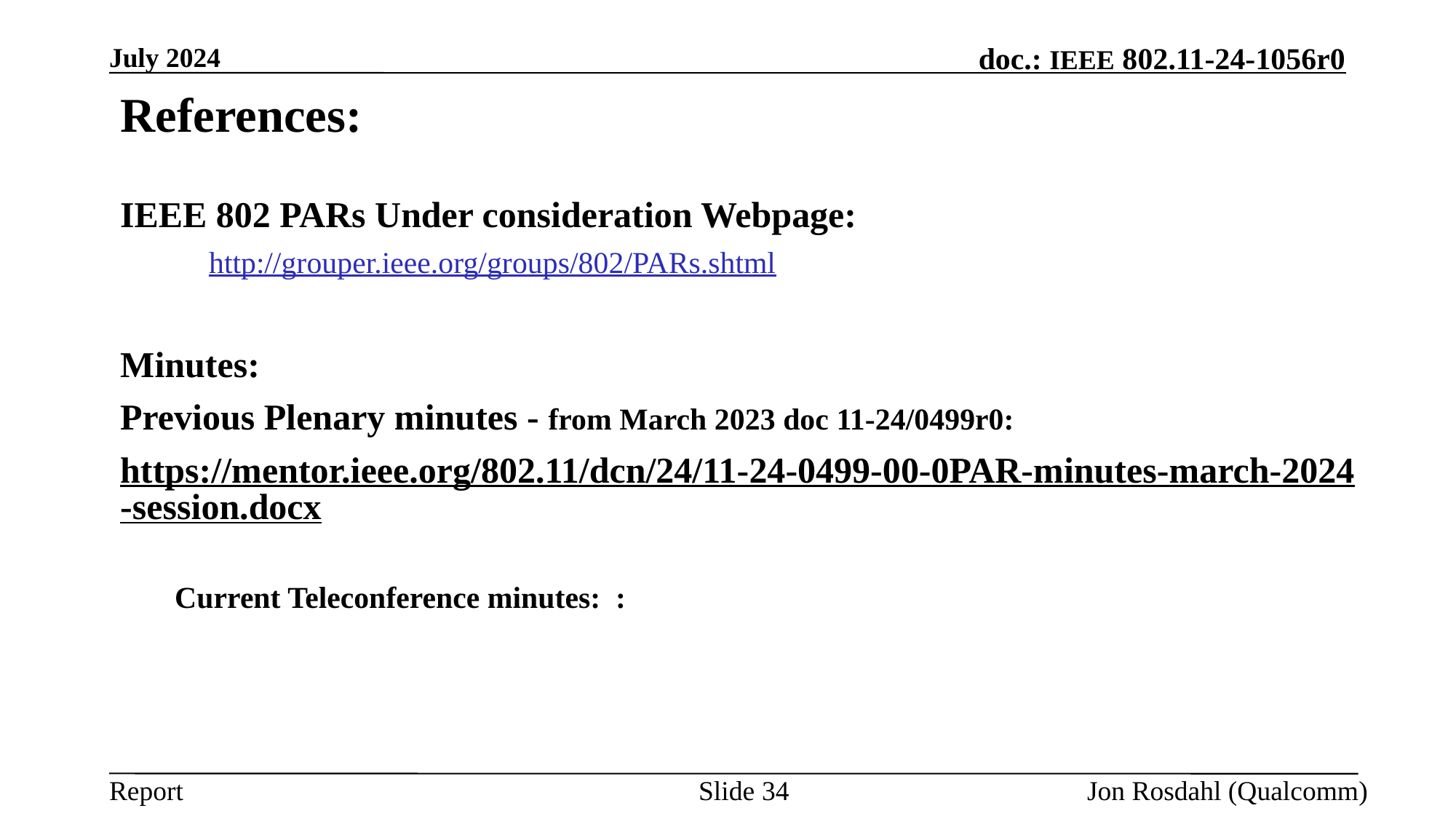

July 2024
# References:
IEEE 802 PARs Under consideration Webpage:
	http://grouper.ieee.org/groups/802/PARs.shtml

Minutes:
Previous Plenary minutes - from March 2023 doc 11-24/0499r0:
https://mentor.ieee.org/802.11/dcn/24/11-24-0499-00-0PAR-minutes-march-2024-session.docx
Current Teleconference minutes:  :
Slide 34
Jon Rosdahl (Qualcomm)